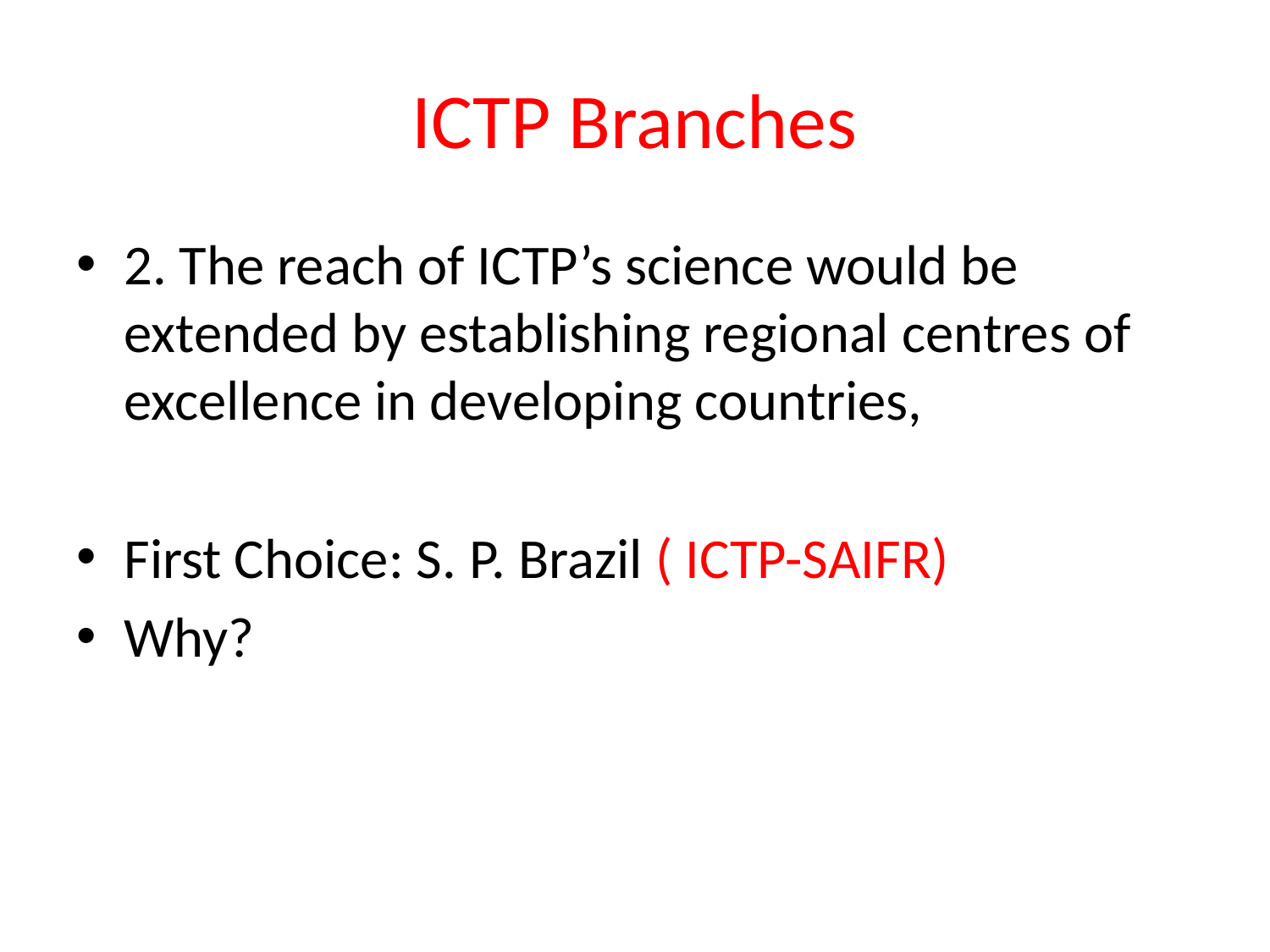

# ICTP Branches
2. The reach of ICTP’s science would be extended by establishing regional centres of excellence in developing countries,

First Choice: S. P. Brazil ( ICTP-SAIFR)
Why?